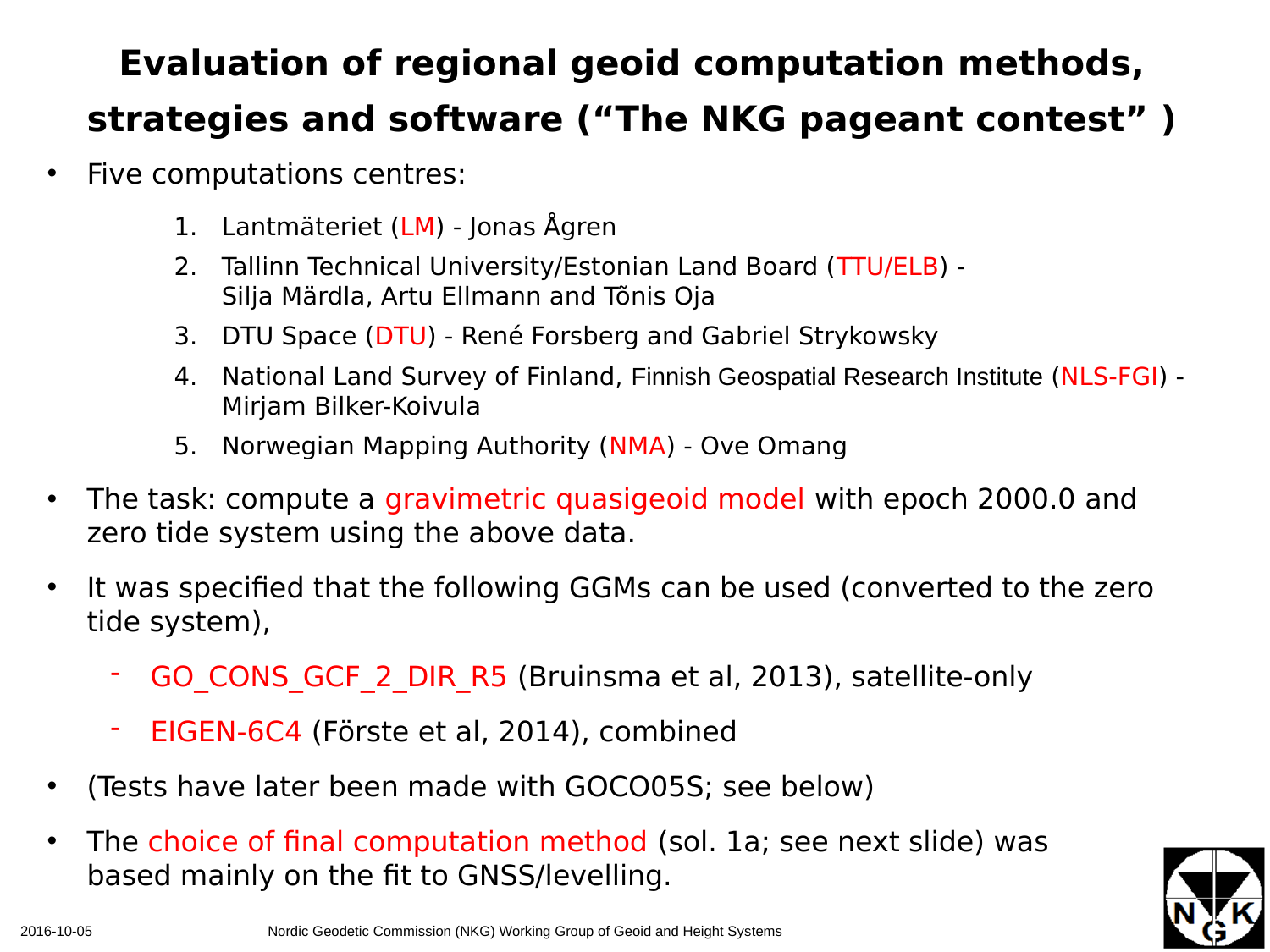

Evaluation of regional geoid computation methods, strategies and software (“The NKG pageant contest” )
Five computations centres:
Lantmäteriet (LM) - Jonas Ågren
Tallinn Technical University/Estonian Land Board (TTU/ELB) -
Silja Märdla, Artu Ellmann and Tõnis Oja
DTU Space (DTU) - René Forsberg and Gabriel Strykowsky
National Land Survey of Finland, Finnish Geospatial Research Institute (NLS-FGI) - Mirjam Bilker-Koivula
Norwegian Mapping Authority (NMA) - Ove Omang
The task: compute a gravimetric quasigeoid model with epoch 2000.0 and zero tide system using the above data.
It was specified that the following GGMs can be used (converted to the zero tide system),
GO_CONS_GCF_2_DIR_R5 (Bruinsma et al, 2013), satellite-only
EIGEN-6C4 (Förste et al, 2014), combined
(Tests have later been made with GOCO05S; see below)
The choice of final computation method (sol. 1a; see next slide) was
based mainly on the fit to GNSS/levelling.